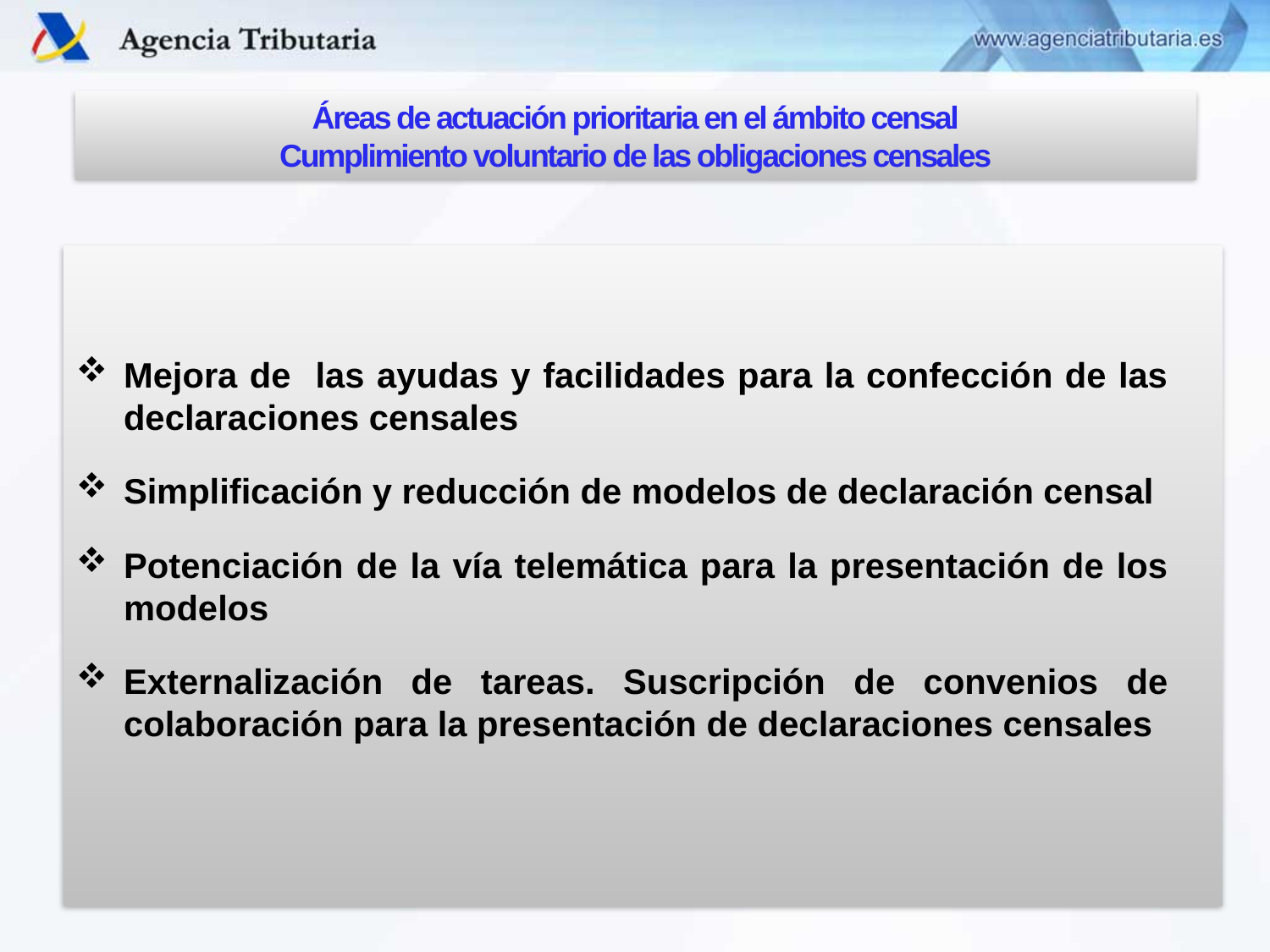

Áreas de actuación prioritaria en el ámbito censal
Cumplimiento voluntario de las obligaciones censales

Mejora de  las ayudas y facilidades para la confección de las declaraciones censales
Simplificación y reducción de modelos de declaración censal
Potenciación de la vía telemática para la presentación de los modelos
Externalización de tareas. Suscripción de convenios de colaboración para la presentación de declaraciones censales